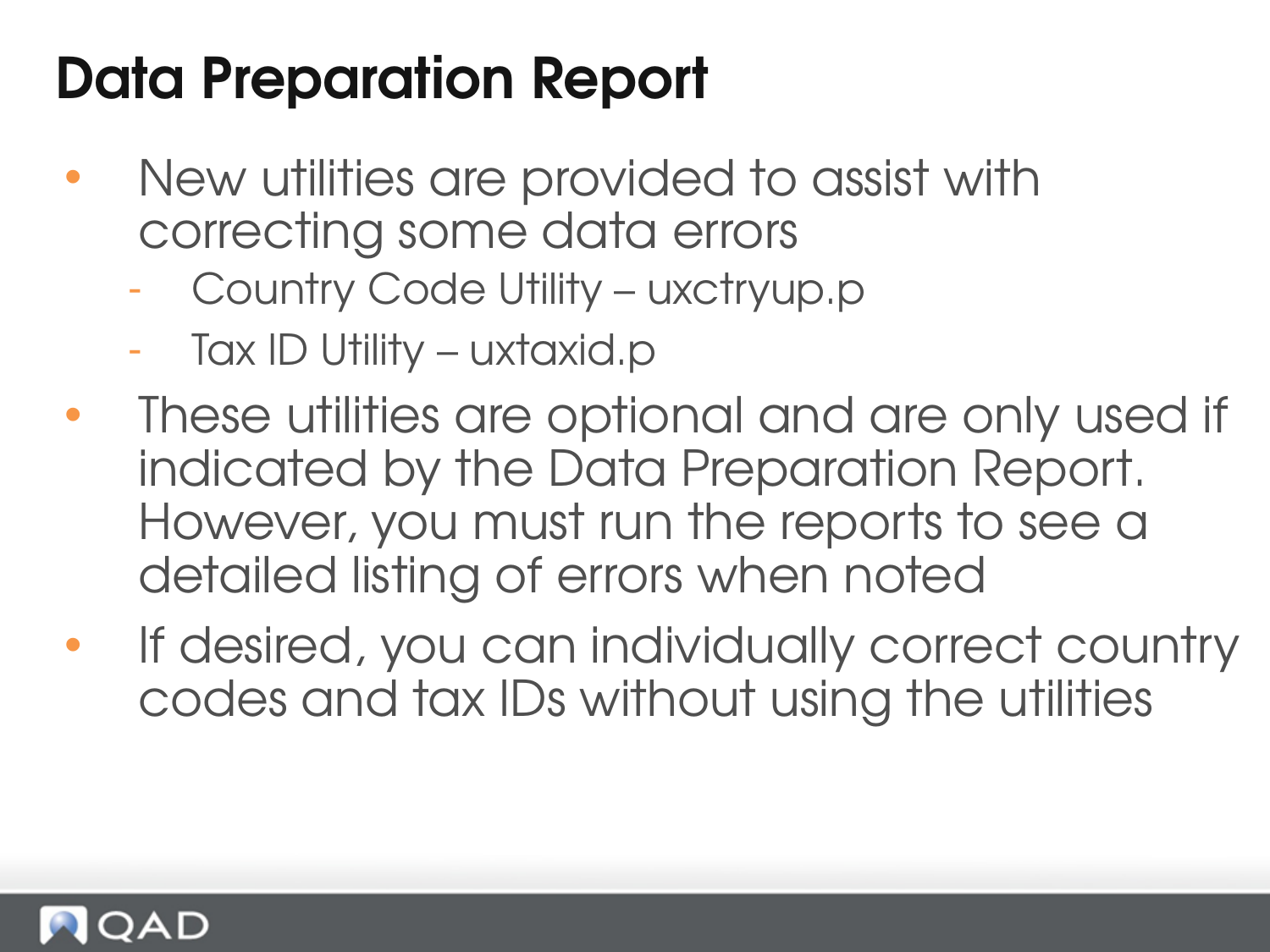

Data Preparation Report
New utilities are provided to assist with correcting some data errors
Country Code Utility – uxctryup.p
Tax ID Utility – uxtaxid.p
These utilities are optional and are only used if indicated by the Data Preparation Report. However, you must run the reports to see a detailed listing of errors when noted
If desired, you can individually correct country codes and tax IDs without using the utilities